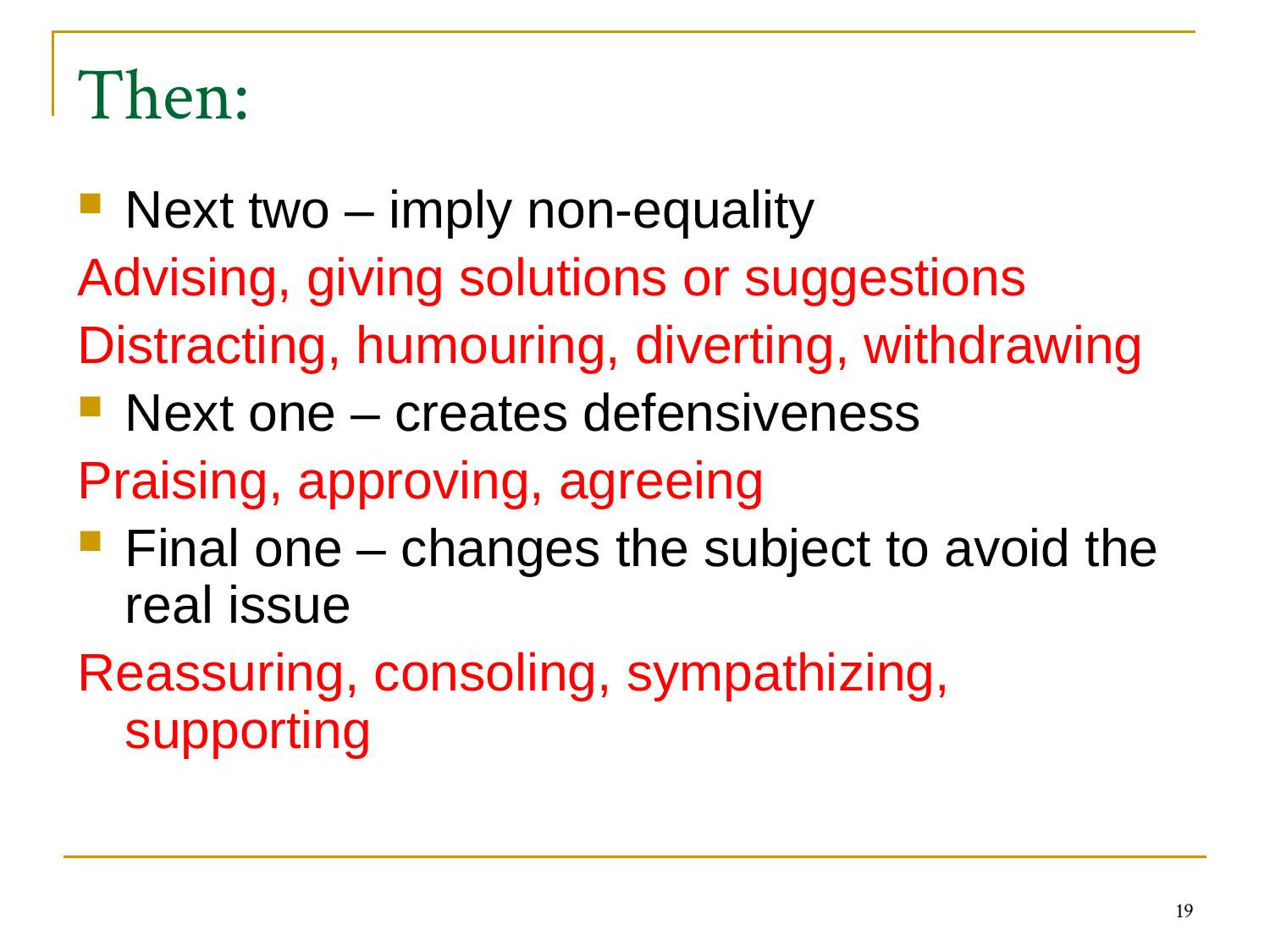

# Then:
Next two – imply non-equality
Advising, giving solutions or suggestions
Distracting, humouring, diverting, withdrawing
Next one – creates defensiveness
Praising, approving, agreeing
Final one – changes the subject to avoid the real issue
Reassuring, consoling, sympathizing, supporting

19